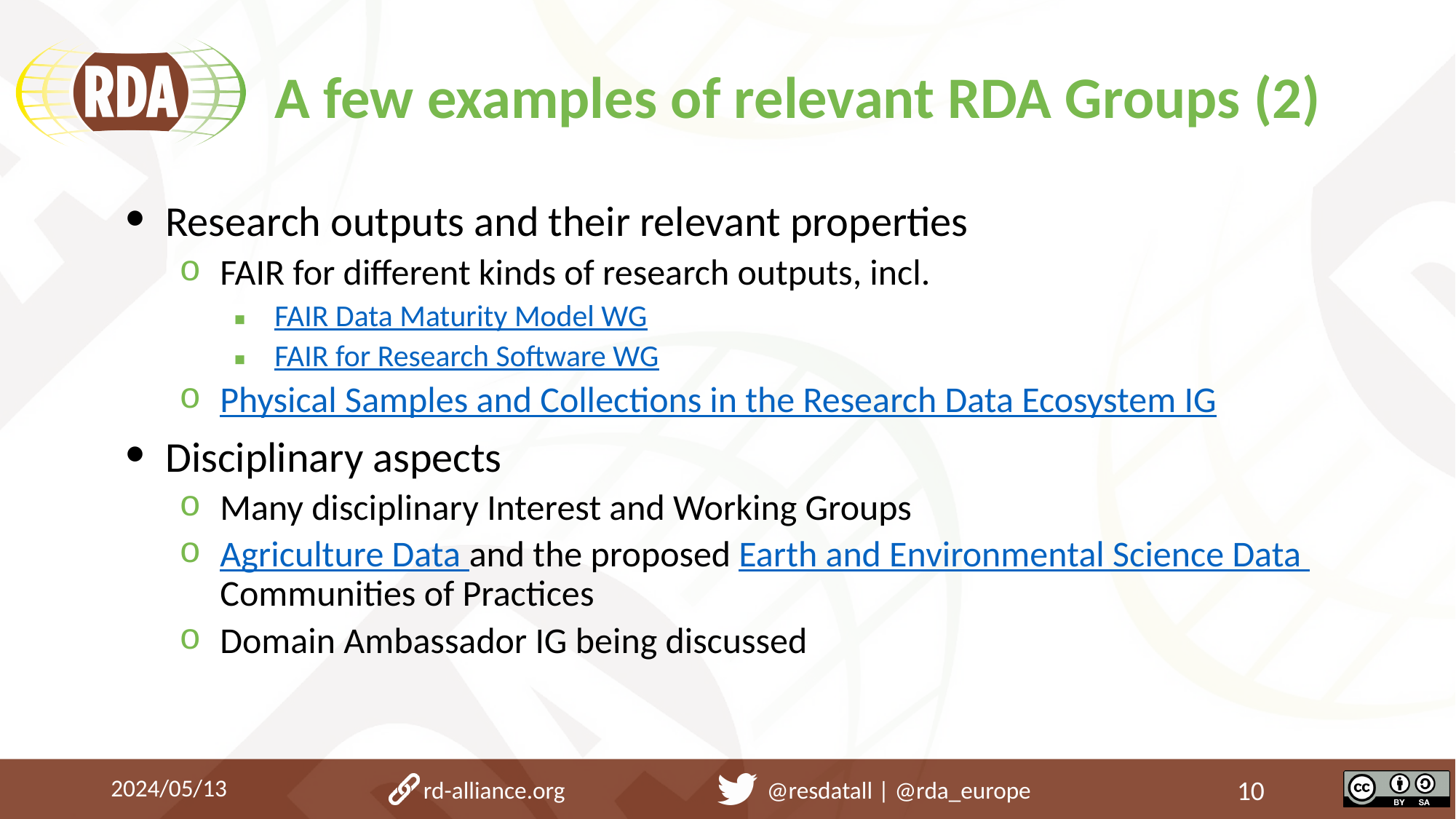

# A few examples of relevant RDA Groups (2)
Research outputs and their relevant properties
FAIR for different kinds of research outputs, incl.
FAIR Data Maturity Model WG
FAIR for Research Software WG
Physical Samples and Collections in the Research Data Ecosystem IG
Disciplinary aspects
Many disciplinary Interest and Working Groups
Agriculture Data and the proposed Earth and Environmental Science Data Communities of Practices
Domain Ambassador IG being discussed

2024/05/13
rd-alliance.org                                     @resdatall | @rda_europe
10